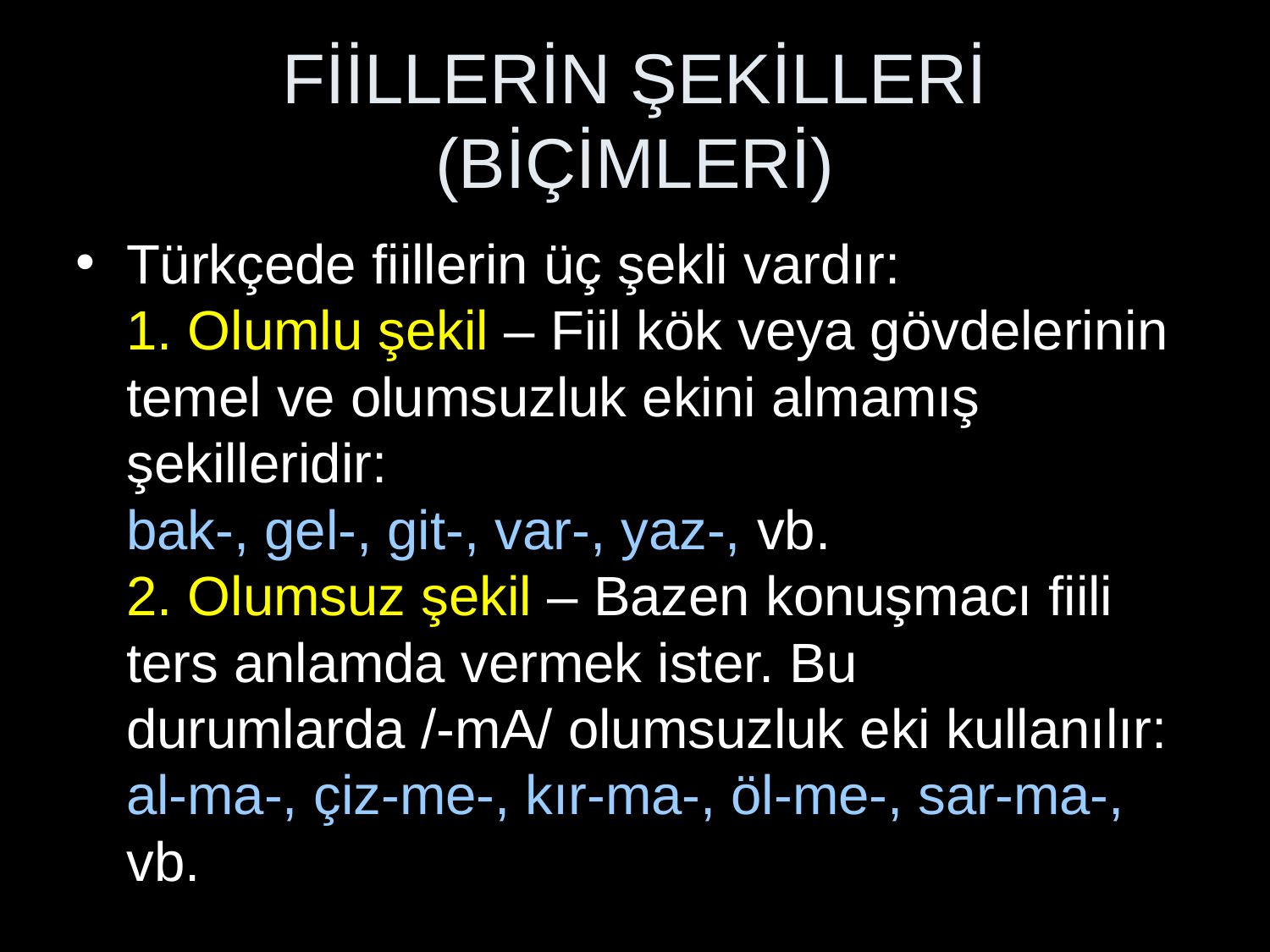

# FİİLLERİN ŞEKİLLERİ (BİÇİMLERİ)
Türkçede fiillerin üç şekli vardır:
1. Olumlu şekil – Fiil kök veya gövdelerinin temel ve olumsuzluk ekini almamış şekilleridir:
bak-, gel-, git-, var-, yaz-, vb.
2. Olumsuz şekil – Bazen konuşmacı fiili ters anlamda vermek ister. Bu durumlarda /-mA/ olumsuzluk eki kullanılır:
al-ma-, çiz-me-, kır-ma-, öl-me-, sar-ma-, vb.